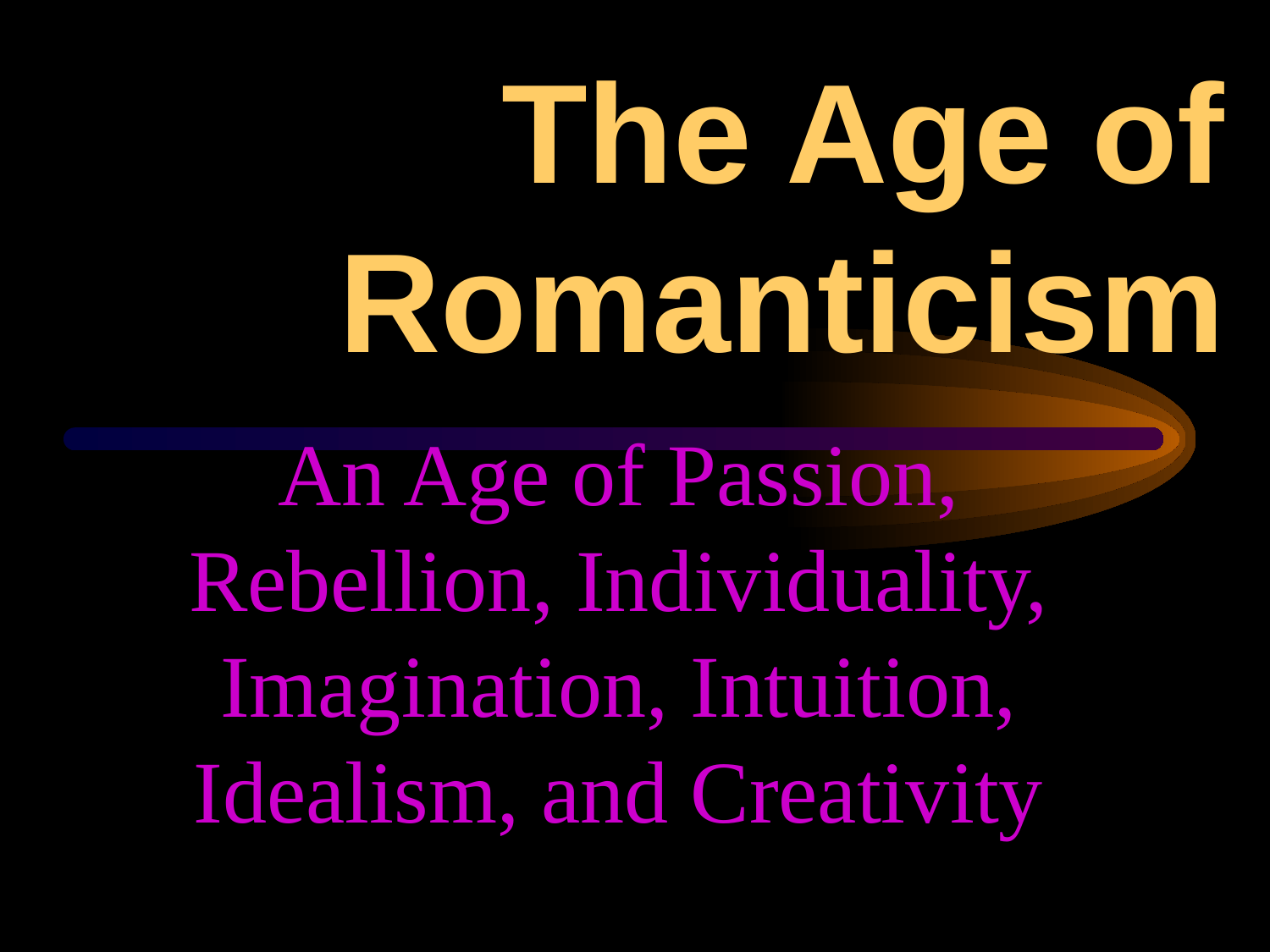

# The Age of Romanticism
An Age of Passion, Rebellion, Individuality, Imagination, Intuition, Idealism, and Creativity